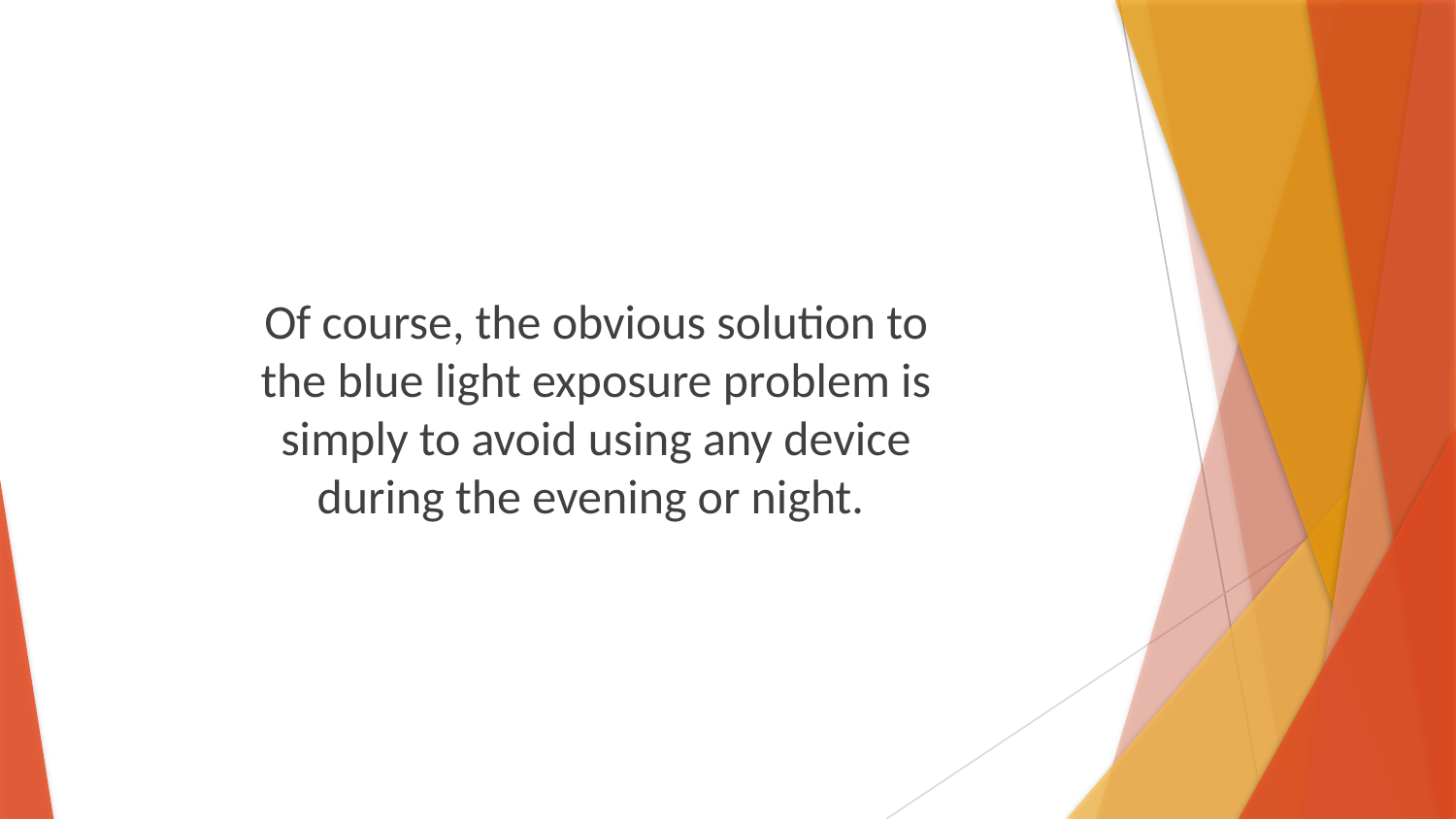

Of course, the obvious solution to the blue light exposure problem is simply to avoid using any device during the evening or night.